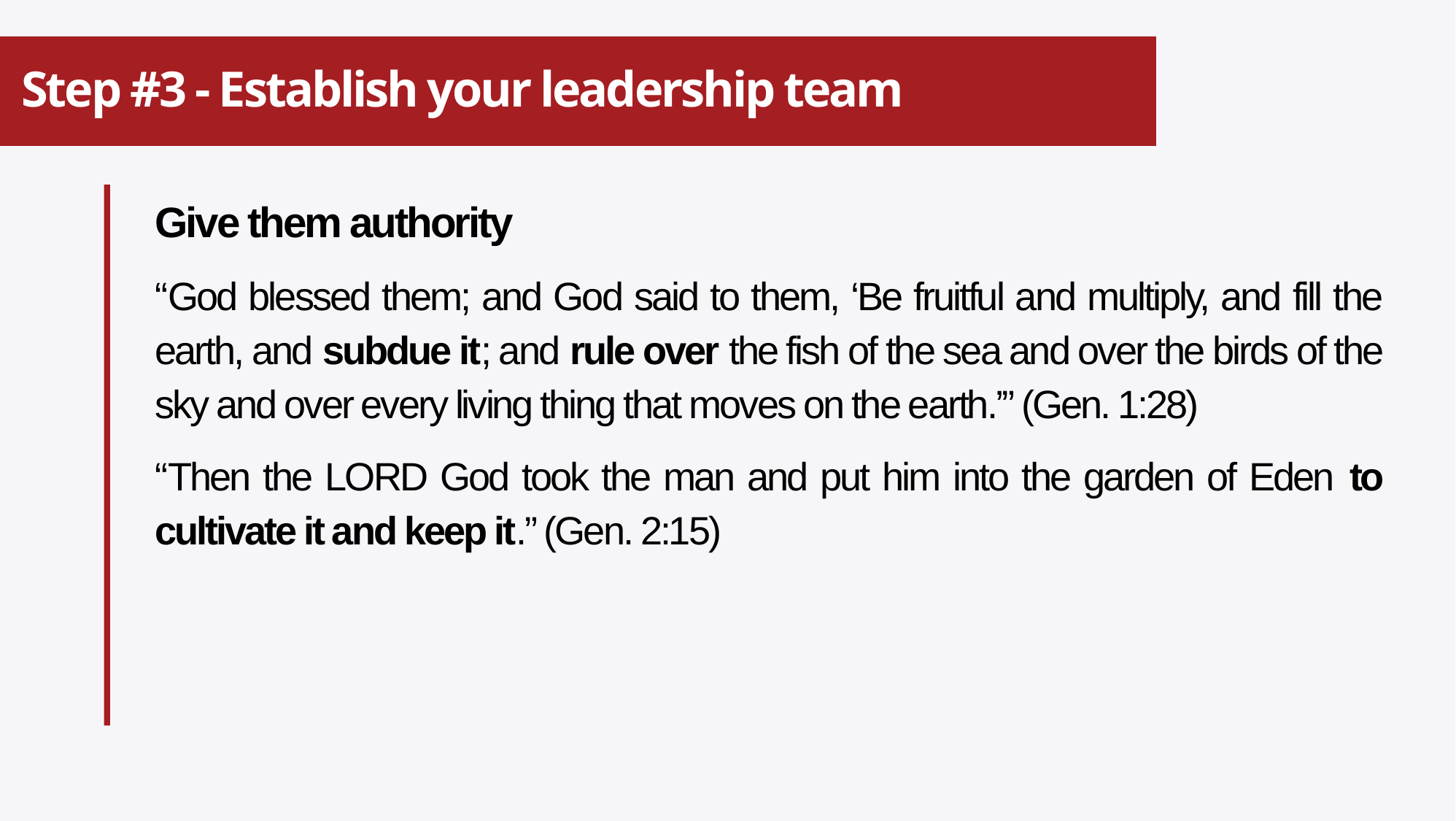

# Step #3 - Establish your leadership team
Give them authority
“God blessed them; and God said to them, ‘Be fruitful and multiply, and fill the earth, and subdue it; and rule over the fish of the sea and over the birds of the sky and over every living thing that moves on the earth.’” (Gen. 1:28)
“Then the LORD God took the man and put him into the garden of Eden to cultivate it and keep it.” (Gen. 2:15)